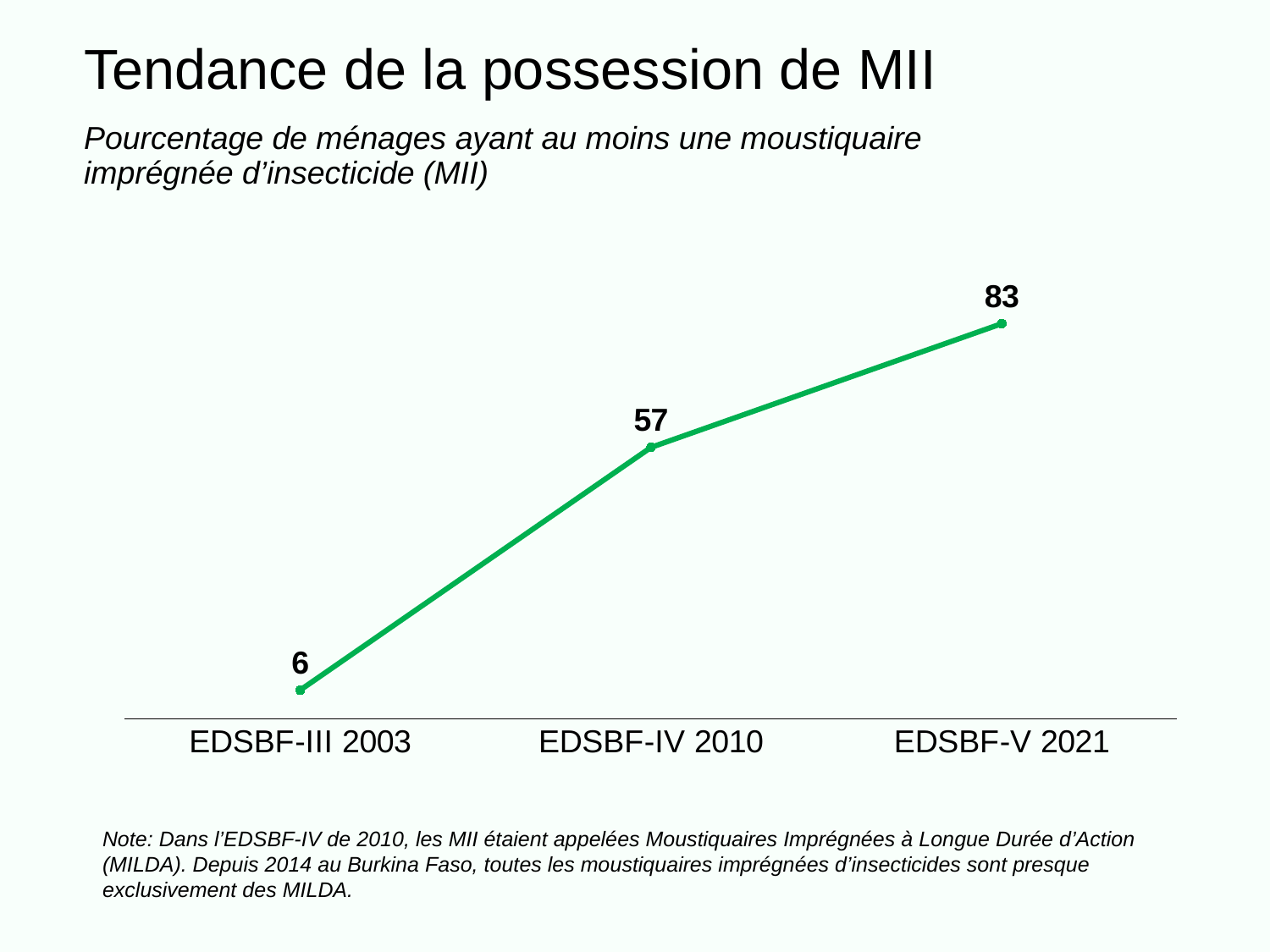

# Tendance de la possession de MII
Pourcentage de ménages ayant au moins une moustiquaire imprégnée d’insecticide (MII)

### Chart

| Category | Any ANC from a skilled provider |
|---|---|
| EDSBF-III 2003 | 6.0 |
| EDSBF-IV 2010 | 57.0 |
| EDSBF-V 2021 | 83.0 |
Note: Dans l’EDSBF-IV de 2010, les MII étaient appelées Moustiquaires Imprégnées à Longue Durée d’Action (MILDA). Depuis 2014 au Burkina Faso, toutes les moustiquaires imprégnées d’insecticides sont presque exclusivement des MILDA.